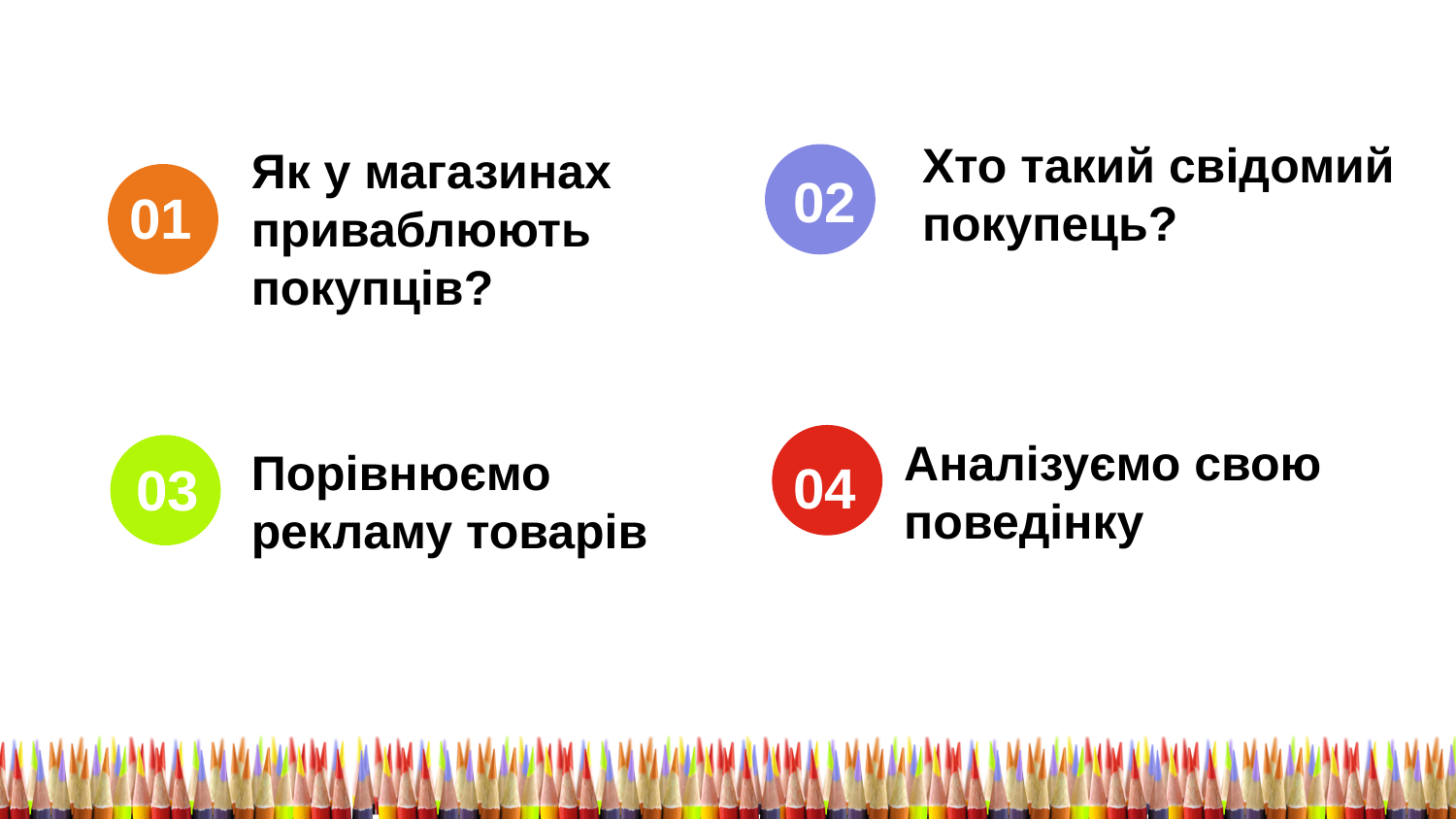

Хто такий свідомий покупець?
Як у магазинах
приваблюють
покупців?

02
01

Аналізуємо свою
поведінку
Порівнюємо рекламу товарів

04
03